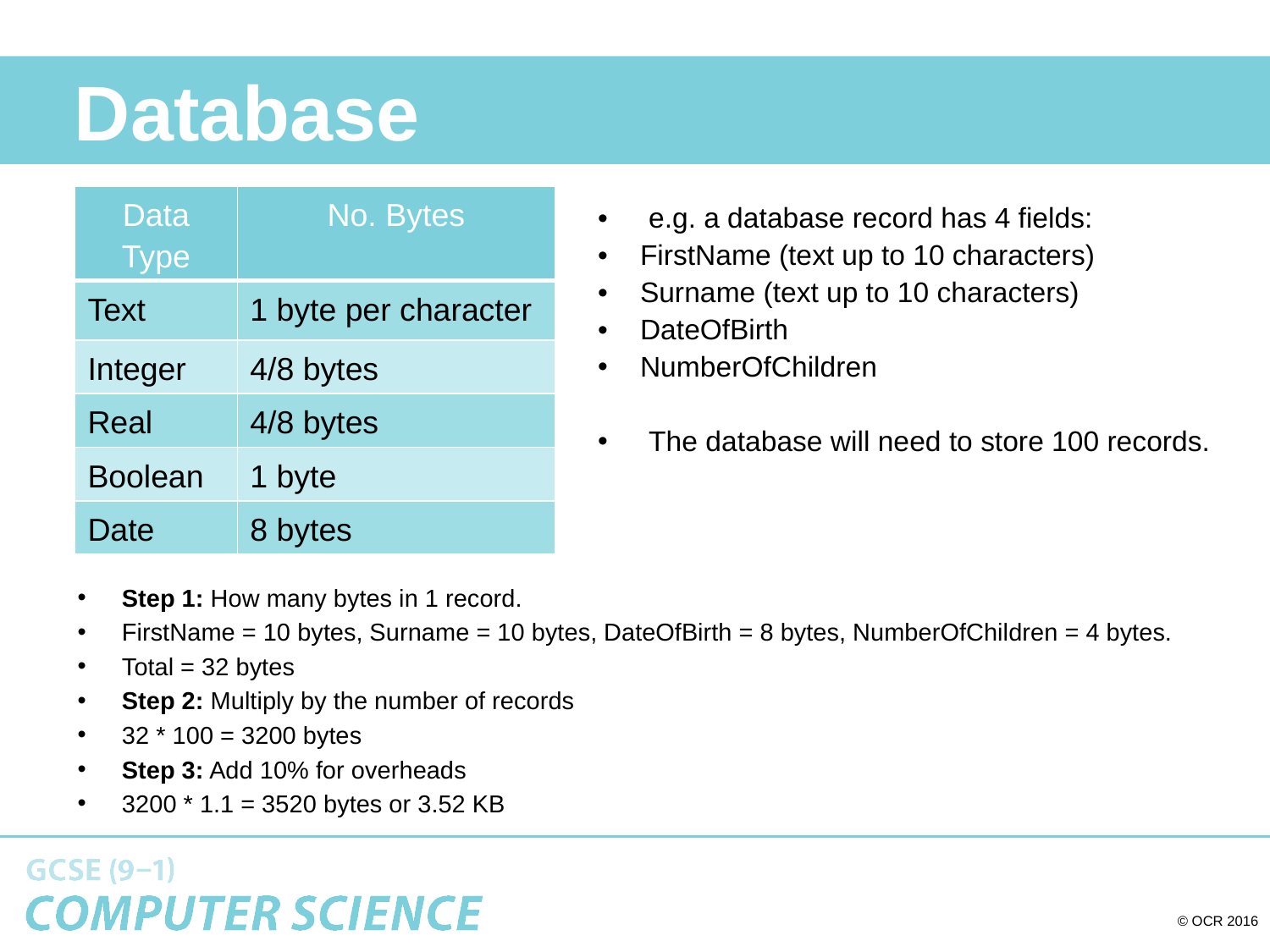

# Database
| Data Type | No. Bytes |
| --- | --- |
| Text | 1 byte per character |
| Integer | 4/8 bytes |
| Real | 4/8 bytes |
| Boolean | 1 byte |
| Date | 8 bytes |
e.g. a database record has 4 fields:
FirstName (text up to 10 characters)
Surname (text up to 10 characters)
DateOfBirth
NumberOfChildren

The database will need to store 100 records.

Step 1: How many bytes in 1 record.
FirstName = 10 bytes, Surname = 10 bytes, DateOfBirth = 8 bytes, NumberOfChildren = 4 bytes.
Total = 32 bytes
Step 2: Multiply by the number of records
32 * 100 = 3200 bytes
Step 3: Add 10% for overheads
3200 * 1.1 = 3520 bytes or 3.52 KB